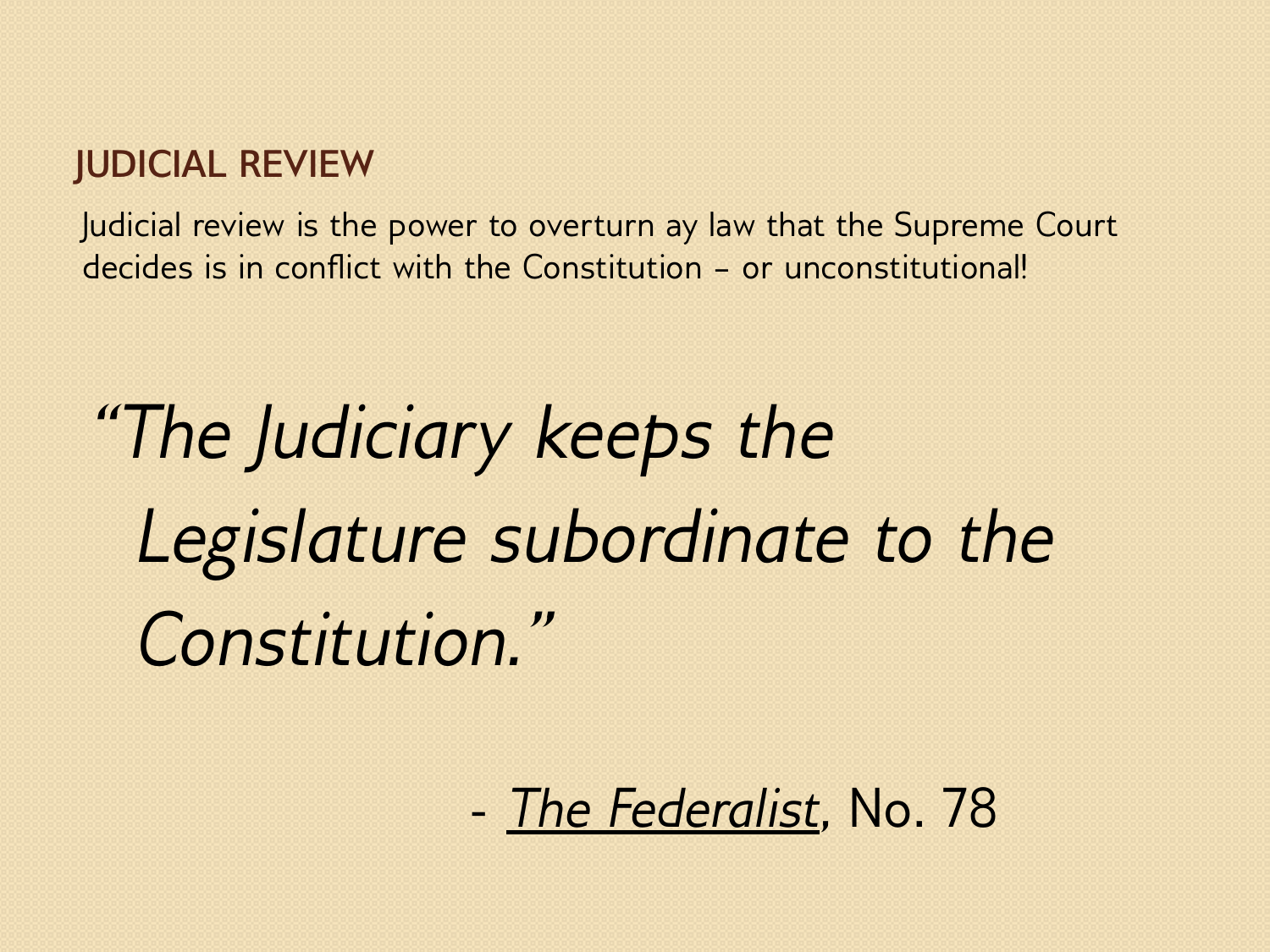

# Judicial Review
Judicial review is the power to overturn ay law that the Supreme Court decides is in conflict with the Constitution – or unconstitutional!

“The Judiciary keeps the
  Legislature subordinate to the
  Constitution.”

			- The Federalist, No. 78